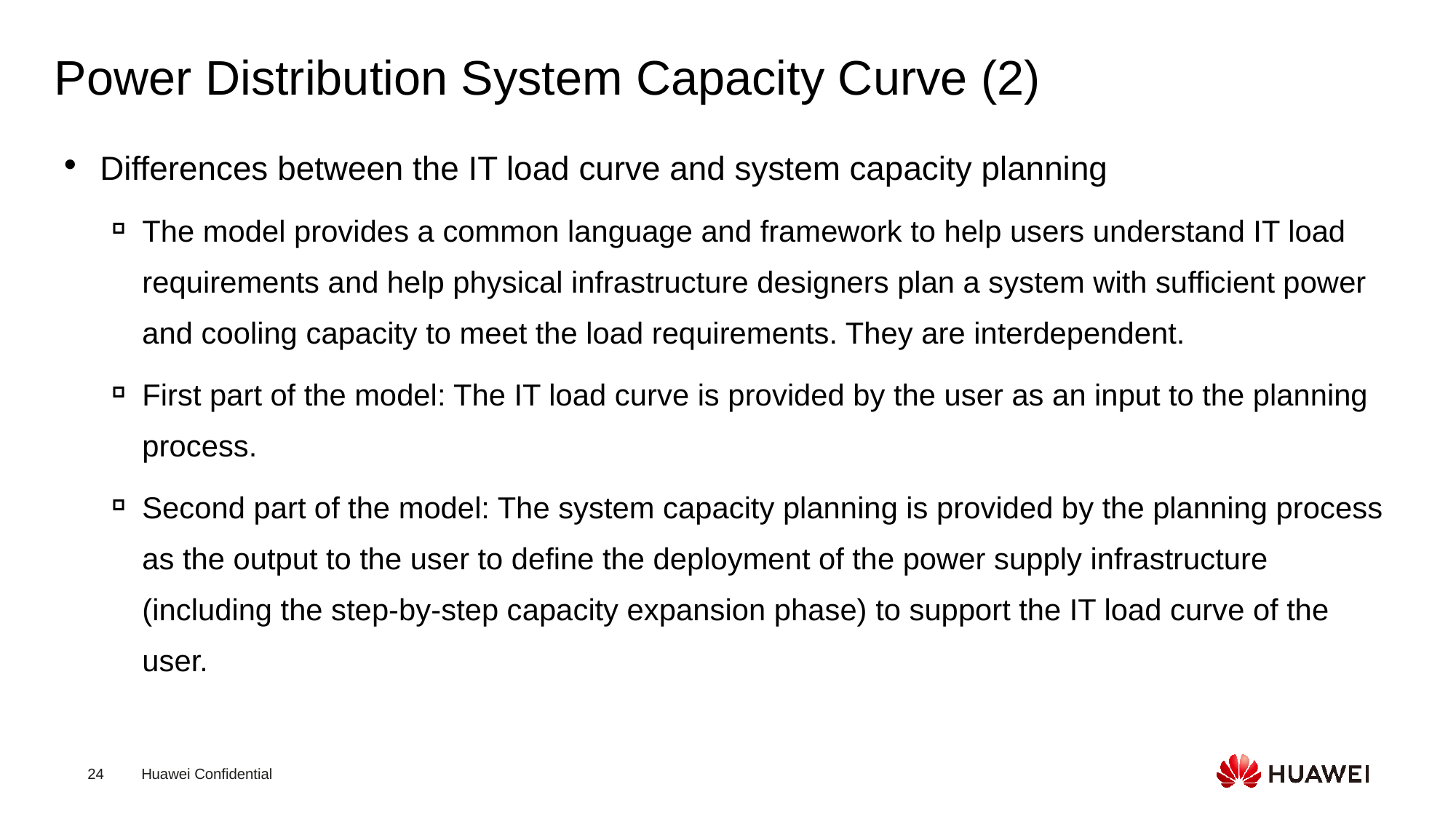

# Power Distribution System Capacity Curve (2)
Differences between the IT load curve and system capacity planning
The model provides a common language and framework to help users understand IT load requirements and help physical infrastructure designers plan a system with sufficient power and cooling capacity to meet the load requirements. They are interdependent.
First part of the model: The IT load curve is provided by the user as an input to the planning process.
Second part of the model: The system capacity planning is provided by the planning process as the output to the user to define the deployment of the power supply infrastructure (including the step-by-step capacity expansion phase) to support the IT load curve of the user.